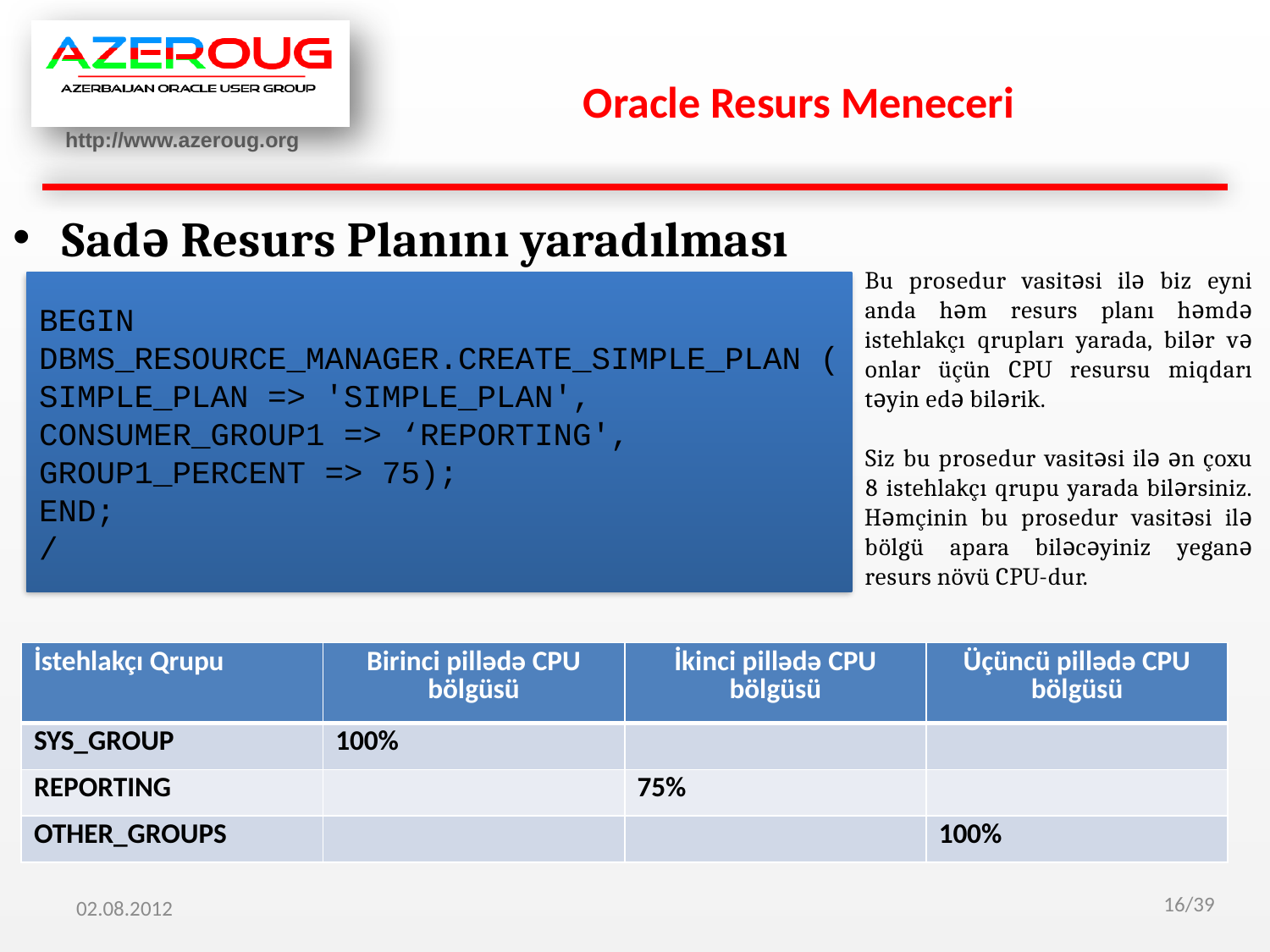

# Oracle Resurs Meneceri

Sadə Resurs Planını yaradılması

Bu prosedur vasitəsi ilə biz eyni anda həm resurs planı həmdə istehlakçı qrupları yarada, bilər və onlar üçün CPU resursu miqdarı təyin edə bilərik.

Siz bu prosedur vasitəsi ilə ən çoxu 8 istehlakçı qrupu yarada bilərsiniz. Həmçinin bu prosedur vasitəsi ilə bölgü apara biləcəyiniz yeganə resurs növü CPU-dur.

BEGIN
DBMS_RESOURCE_MANAGER.CREATE_SIMPLE_PLAN (
SIMPLE_PLAN => 'SIMPLE_PLAN',
CONSUMER_GROUP1 => ‘REPORTING',
GROUP1_PERCENT => 75);
END;
/

| İstehlakçı Qrupu | Birinci pillədə CPU bölgüsü | İkinci pillədə CPU bölgüsü | Üçüncü pillədə CPU bölgüsü |
| --- | --- | --- | --- |
| SYS\_GROUP | 100% |  |  |
| REPORTING |  | 75% |  |
| OTHER\_GROUPS |  |  | 100% |
02.08.2012